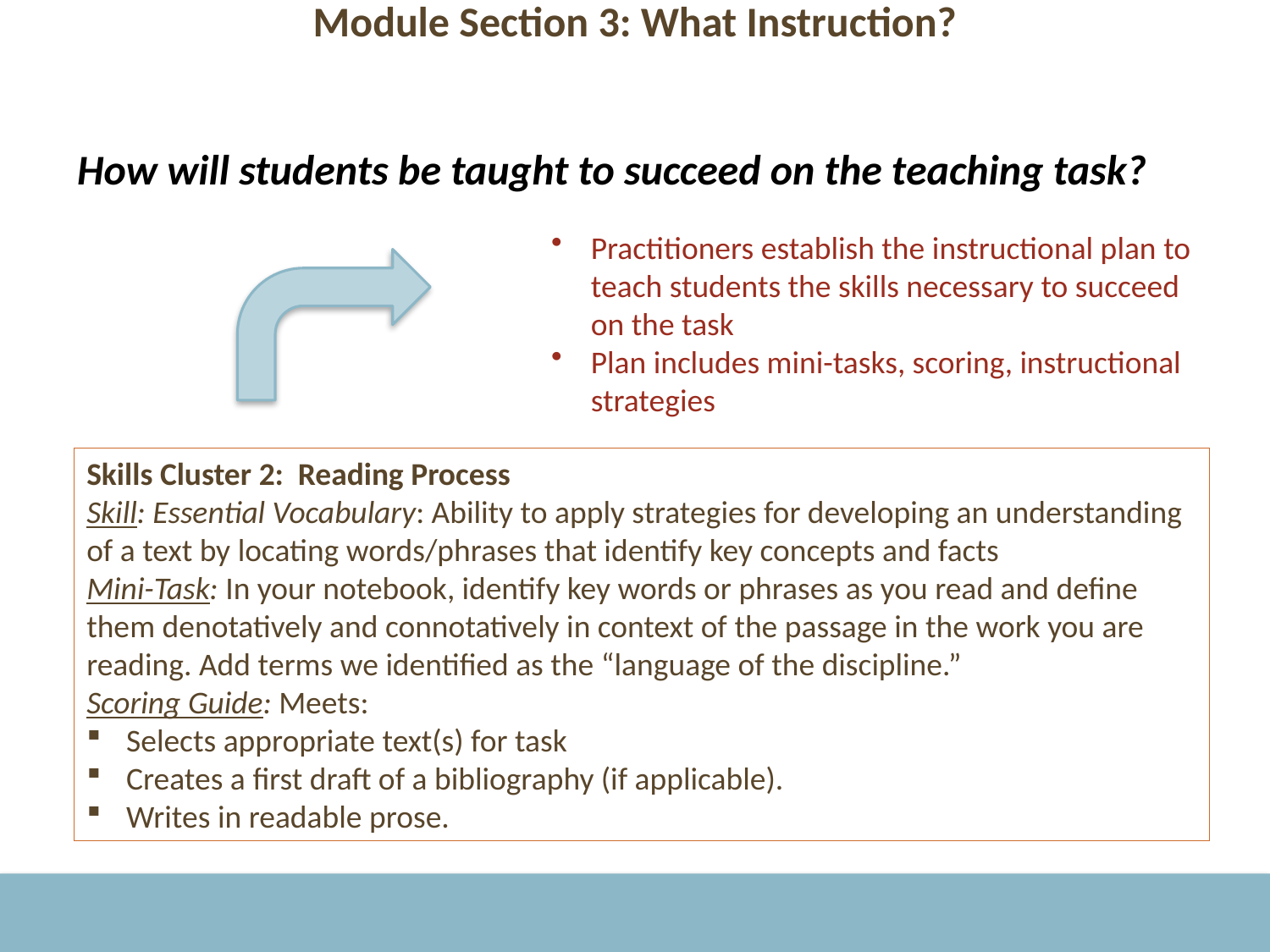

# Module Section 3: What Instruction?
How will students be taught to succeed on the teaching task?
Practitioners establish the instructional plan to teach students the skills necessary to succeed on the task
Plan includes mini-tasks, scoring, instructional strategies

Skills Cluster 2:  Reading Process
Skill: Essential Vocabulary: Ability to apply strategies for developing an understanding of a text by locating words/phrases that identify key concepts and facts
Mini-Task: In your notebook, identify key words or phrases as you read and define them denotatively and connotatively in context of the passage in the work you are reading. Add terms we identified as the “language of the discipline.”
Scoring Guide: Meets:
Selects appropriate text(s) for task
Creates a first draft of a bibliography (if applicable).
Writes in readable prose.